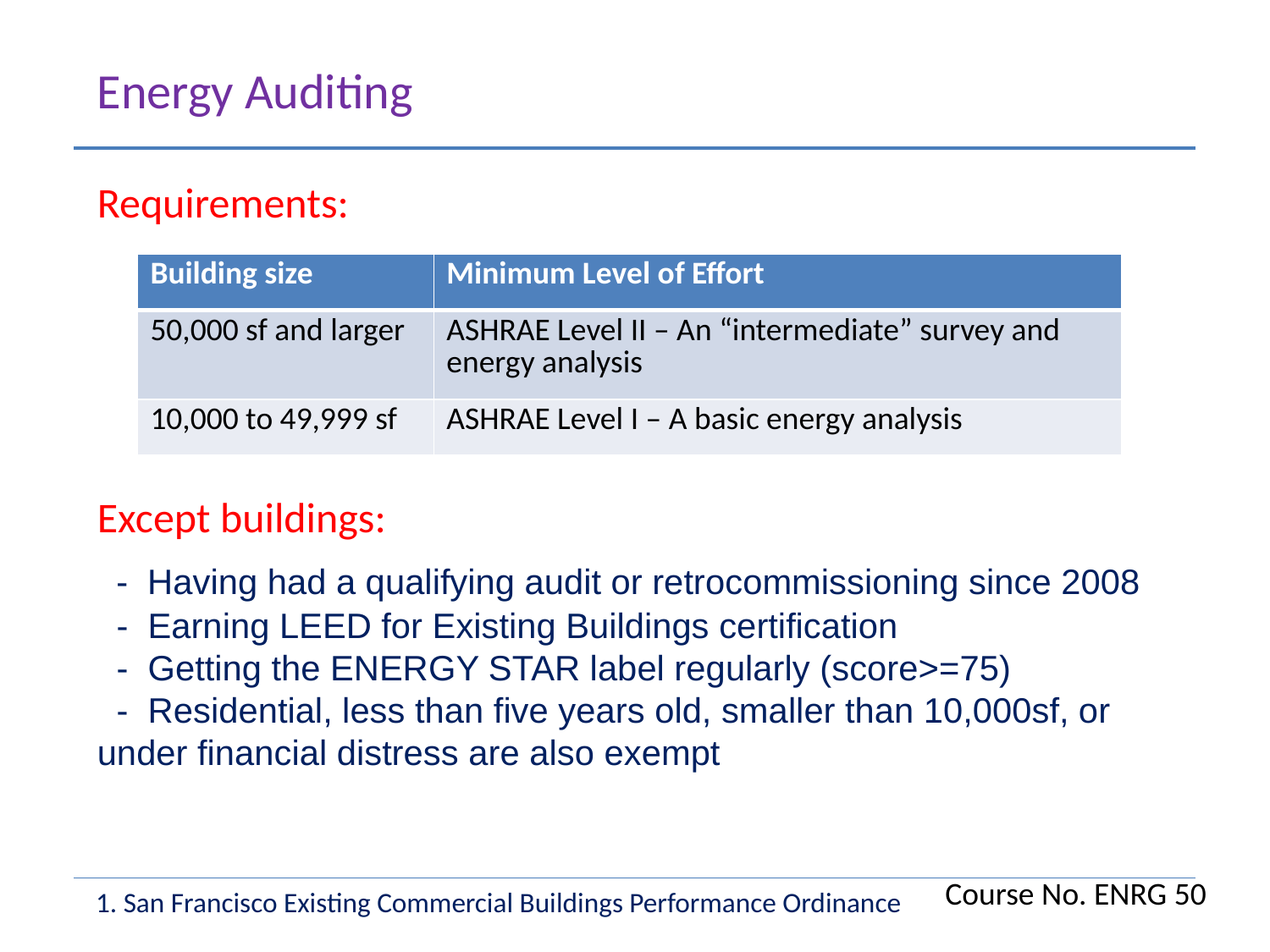

Energy Auditing
Requirements:

Except buildings:
  -  Having had a qualifying audit or retrocommissioning since 2008
  -  Earning LEED for Existing Buildings certification
  -  Getting the ENERGY STAR label regularly (score>=75)
  -  Residential, less than five years old, smaller than 10,000sf, or under financial distress are also exempt
| Building size | Minimum Level of Effort |
| --- | --- |
| 50,000 sf and larger | ASHRAE Level II – An “intermediate” survey and energy analysis |
| 10,000 to 49,999 sf | ASHRAE Level I – A basic energy analysis |
Course No. ENRG 50
1. San Francisco Existing Commercial Buildings Performance Ordinance